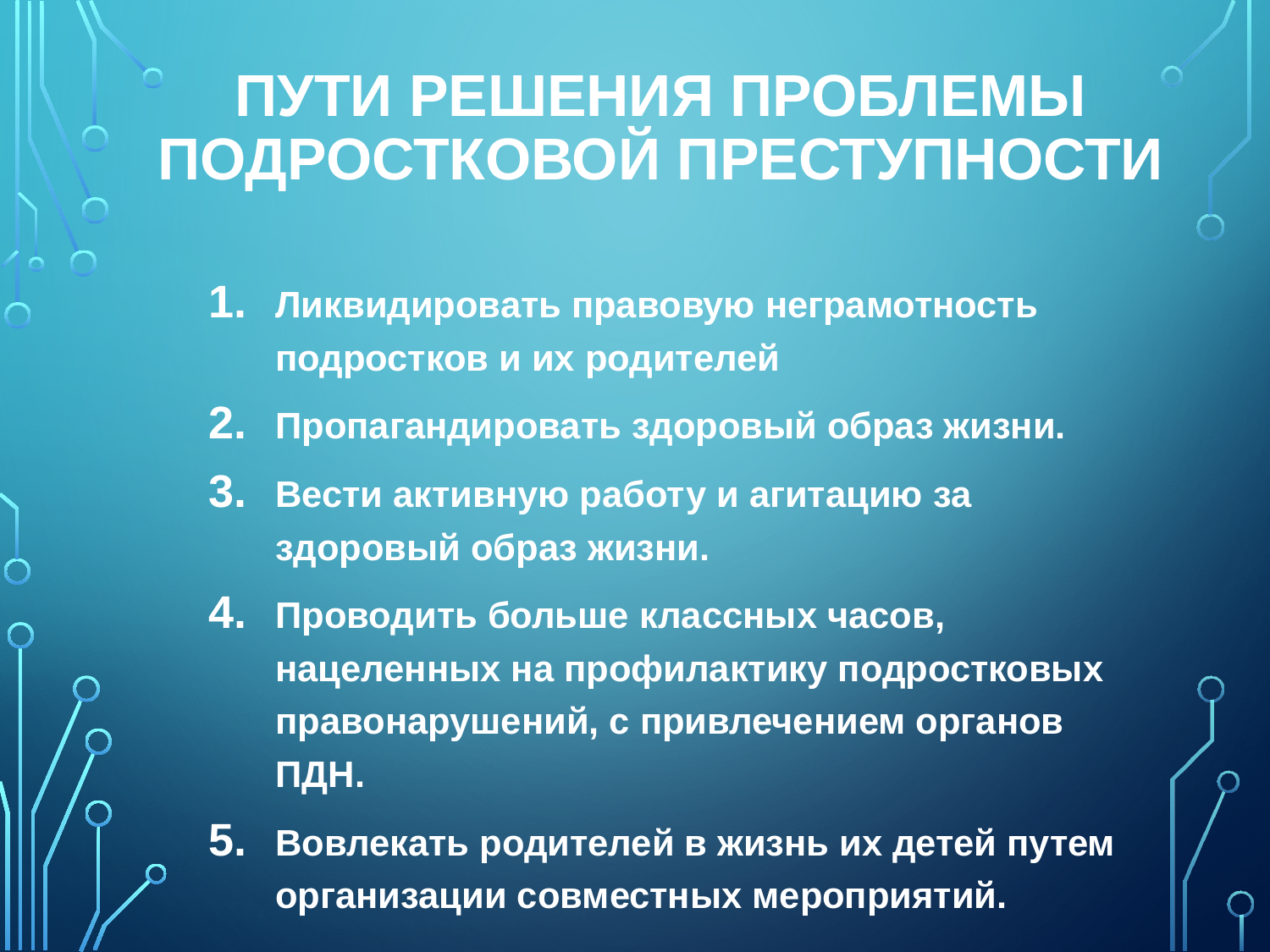

# Пути решения проблемы подростковой преступности
Ликвидировать правовую неграмотность подростков и их родителей
Пропагандировать здоровый образ жизни.
Вести активную работу и агитацию за здоровый образ жизни.
Проводить больше классных часов, нацеленных на профилактику подростковых правонарушений, с привлечением органов ПДН.
Вовлекать родителей в жизнь их детей путем организации совместных мероприятий.